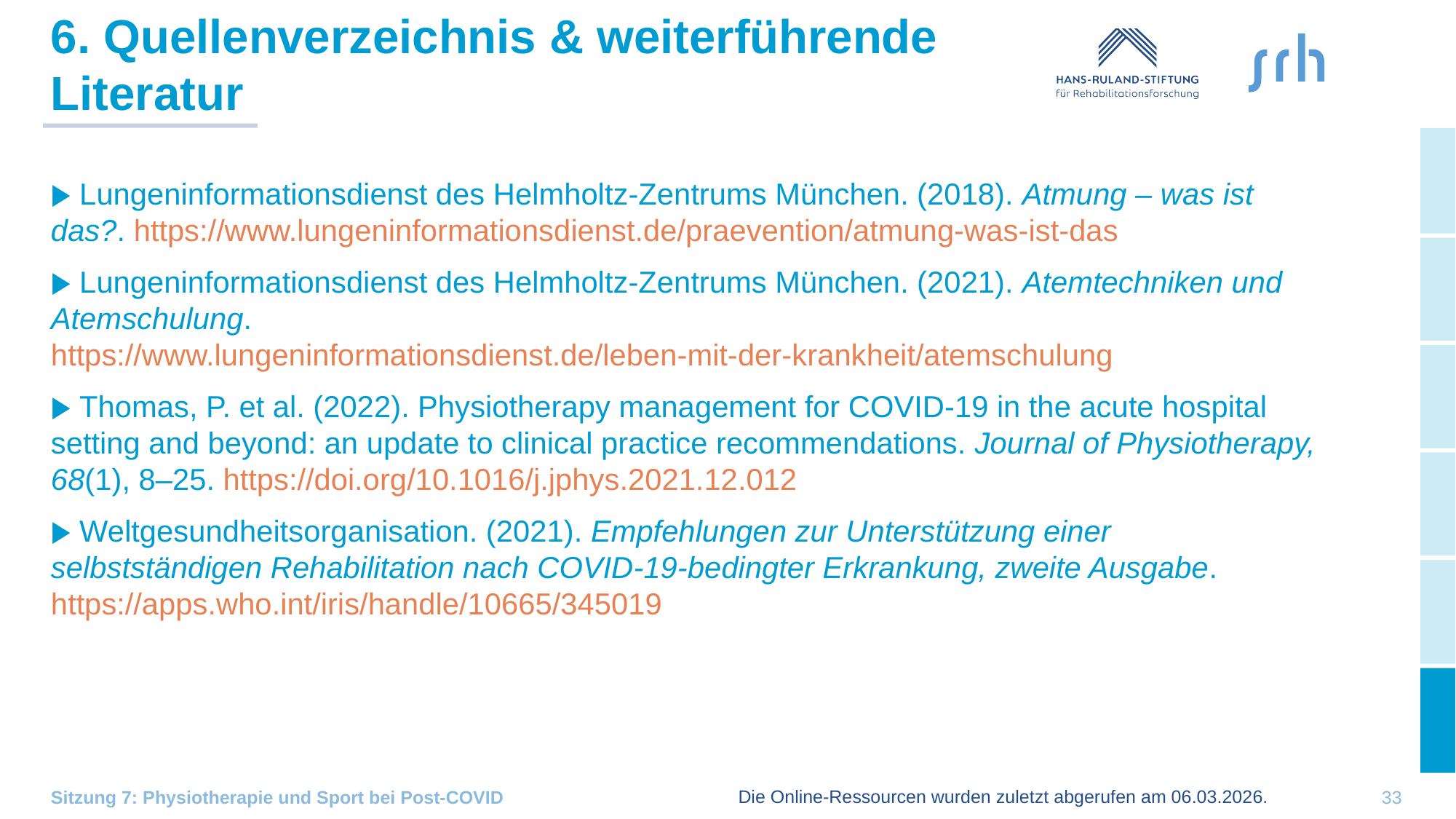

# 6. Quellenverzeichnis & weiterführende Literatur
▶ Lungeninformationsdienst des Helmholtz-Zentrums München. (2018). Atmung – was ist das?. https://www.lungeninformationsdienst.de/praevention/atmung-was-ist-das
▶ Lungeninformationsdienst des Helmholtz-Zentrums München. (2021). Atemtechniken und Atemschulung. https://www.lungeninformationsdienst.de/leben-mit-der-krankheit/atemschulung
▶ Thomas, P. et al. (2022). Physiotherapy management for COVID-19 in the acute hospital setting and beyond: an update to clinical practice recommendations. Journal of Physiotherapy, 68(1), 8–25. https://doi.org/10.1016/j.jphys.2021.12.012
▶ Weltgesundheitsorganisation. (2021). Empfehlungen zur Unterstützung einer selbstständigen Rehabilitation nach COVID-19-bedingter Erkrankung, zweite Ausgabe. https://apps.who.int/iris/handle/10665/345019

Die Online-Ressourcen wurden zuletzt abgerufen am 06.03.2026.
Sitzung 7: Physiotherapie und Sport bei Post-COVID
33